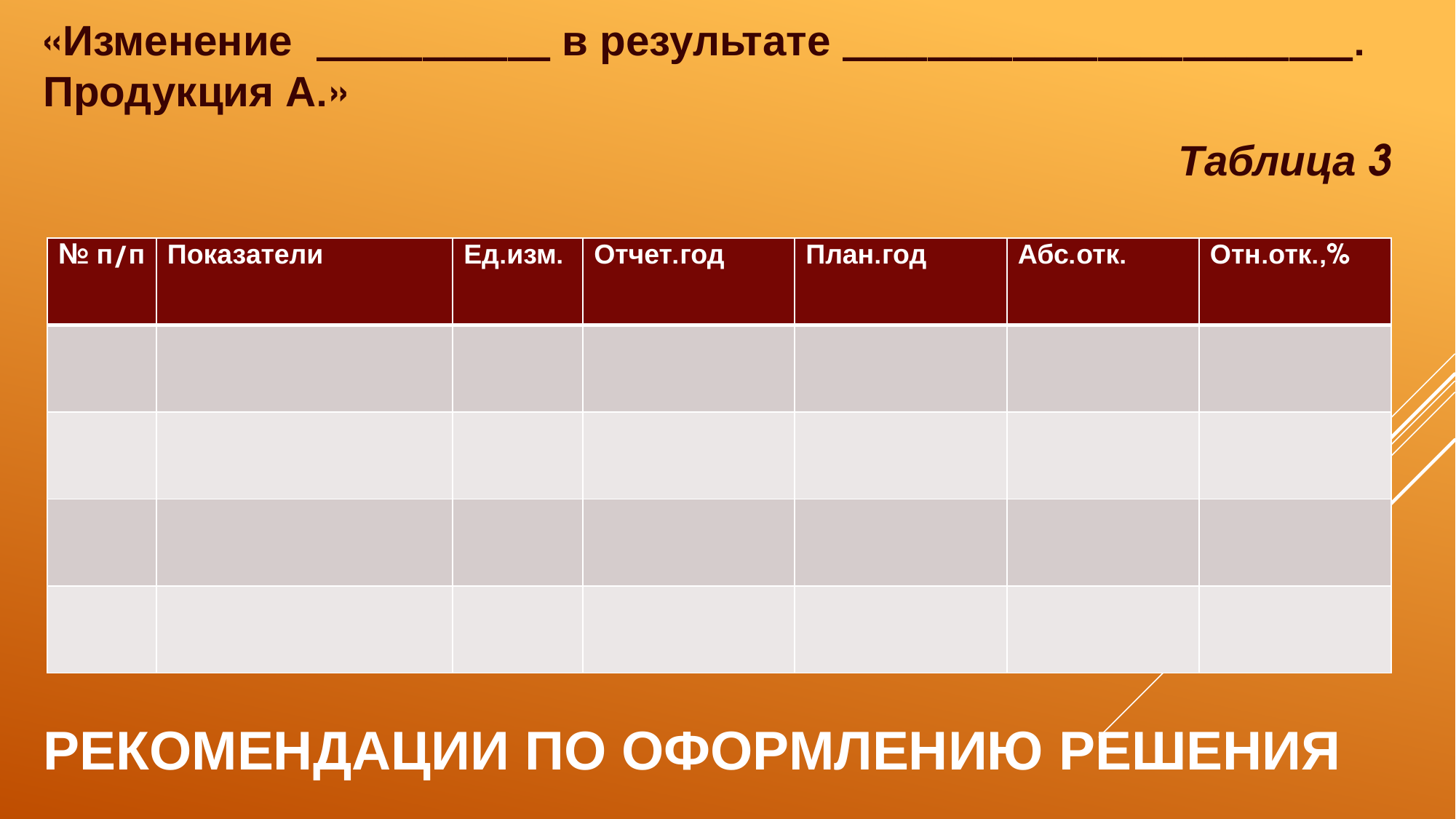

«Изменение  ___________ в результате ________________________. Продукция А.»
Таблица 3

| № п/п | Показатели | Ед.изм. | Отчет.год | План.год | Абс.отк. | Отн.отк.,% |
| --- | --- | --- | --- | --- | --- | --- |
|  |  |  |  |  |  |  |
|  |  |  |  |  |  |  |
|  |  |  |  |  |  |  |
|  |  |  |  |  |  |  |
# Рекомендации по оформлению решения